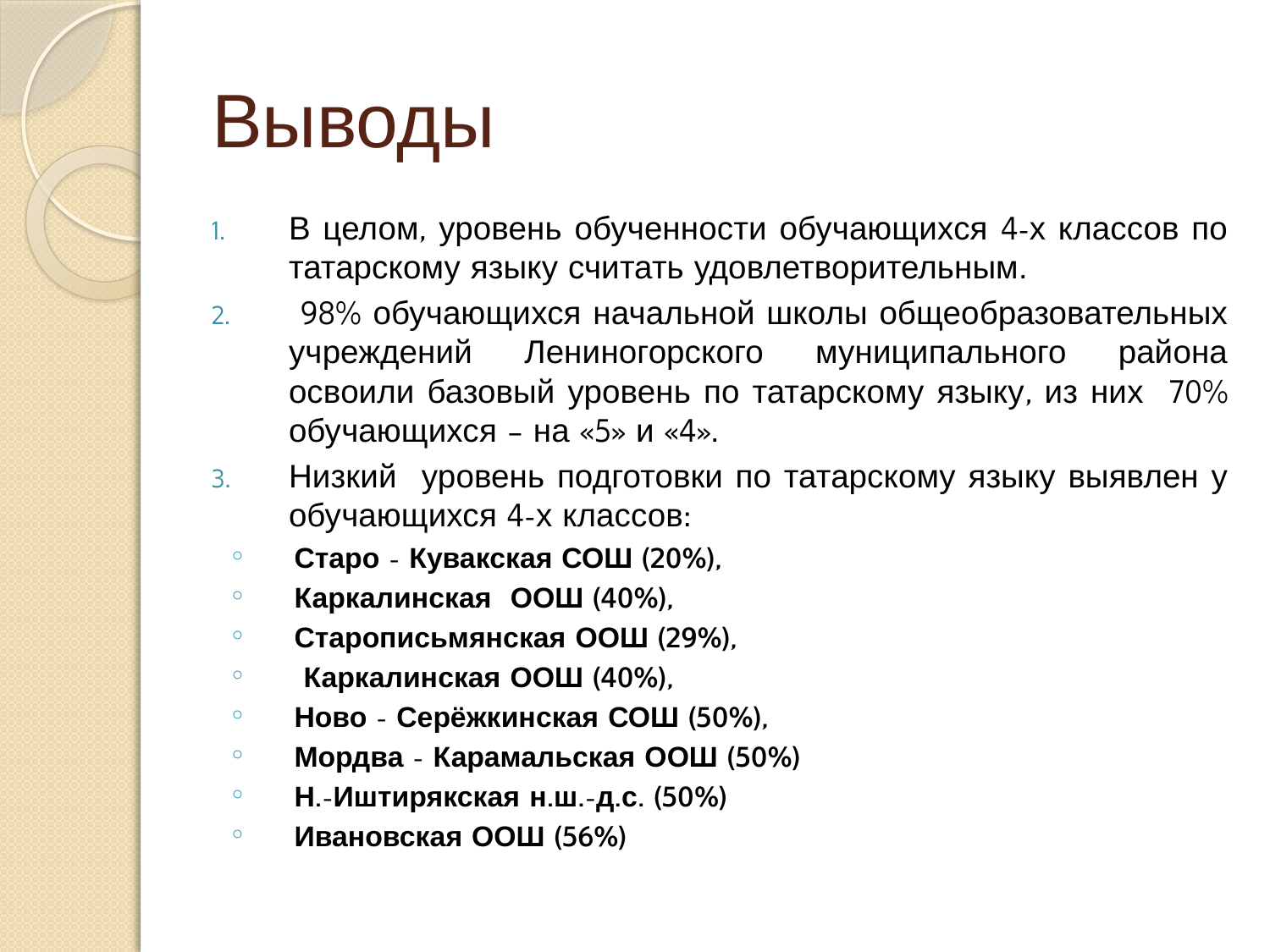

# Выводы
В целом, уровень обученности обучающихся 4-х классов по татарскому языку считать удовлетворительным.
 98% обучающихся начальной школы общеобразовательных учреждений Лениногорского муниципального района освоили базовый уровень по татарскому языку, из них  70% обучающихся – на «5» и «4».
Низкий  уровень подготовки по татарскому языку выявлен у обучающихся 4-х классов:
Старо - Кувакская СОШ (20%),
Каркалинская  ООШ (40%),
Старописьмянская ООШ (29%),
 Каркалинская ООШ (40%),
Ново - Серёжкинская СОШ (50%),
Мордва - Карамальская ООШ (50%)
Н.-Иштирякская н.ш.-д.с. (50%)
Ивановская ООШ (56%)